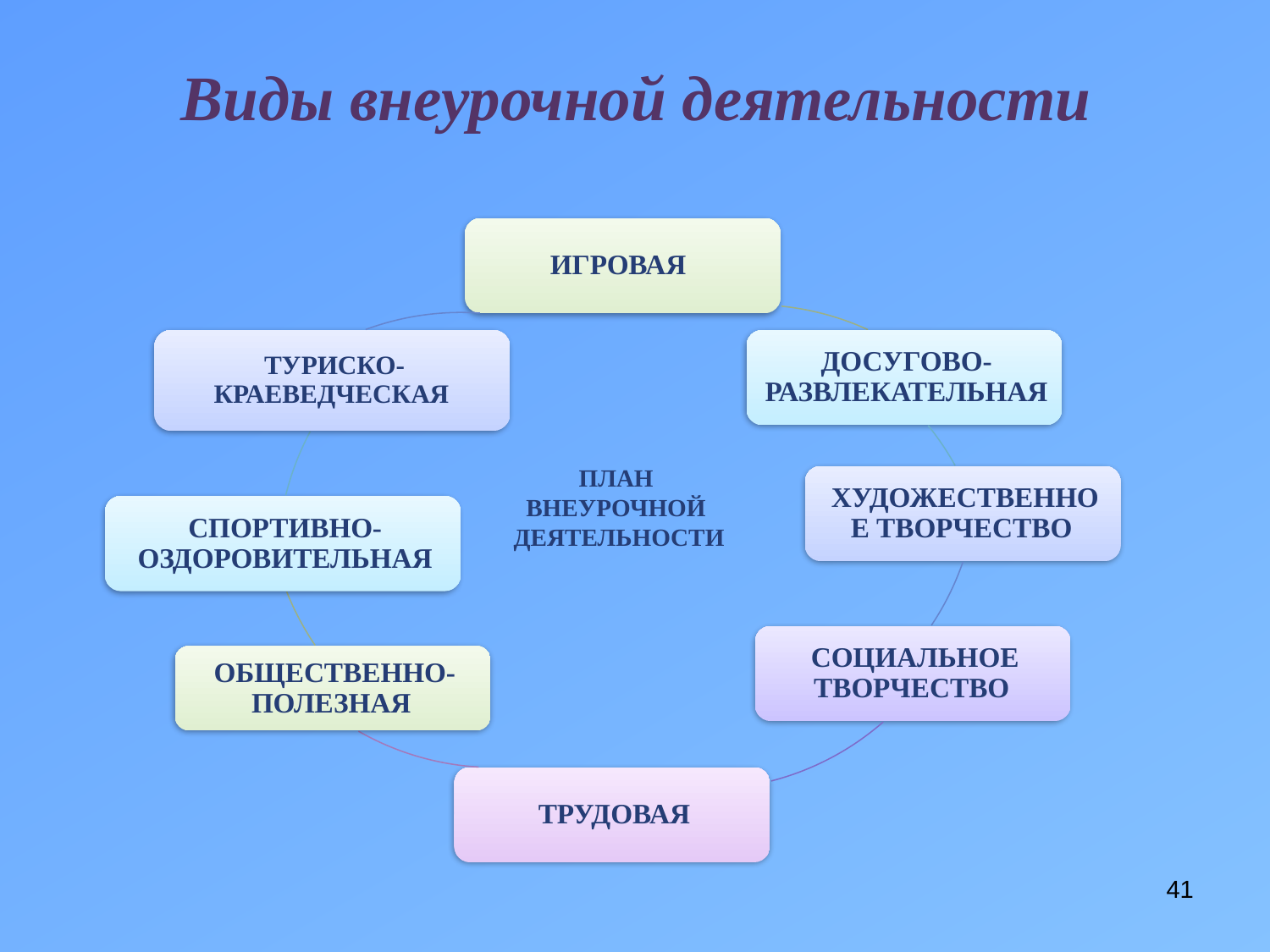

# Виды внеурочной деятельности
ИГРОВАЯ
ДОСУГОВО- РАЗВЛЕКАТЕЛЬНАЯ
ХУДОЖЕСТВЕННОЕ ТВОРЧЕСТВО
СОЦИАЛЬНОЕ ТВОРЧЕСТВО
ТРУДОВАЯ
ОБЩЕСТВЕННО-ПОЛЕЗНАЯ
СПОРТИВНО-ОЗДОРОВИТЕЛЬНАЯ
ТУРИСКО-КРАЕВЕДЧЕСКАЯ
ПЛАН
ВНЕУРОЧНОЙ
ДЕЯТЕЛЬНОСТИ
41